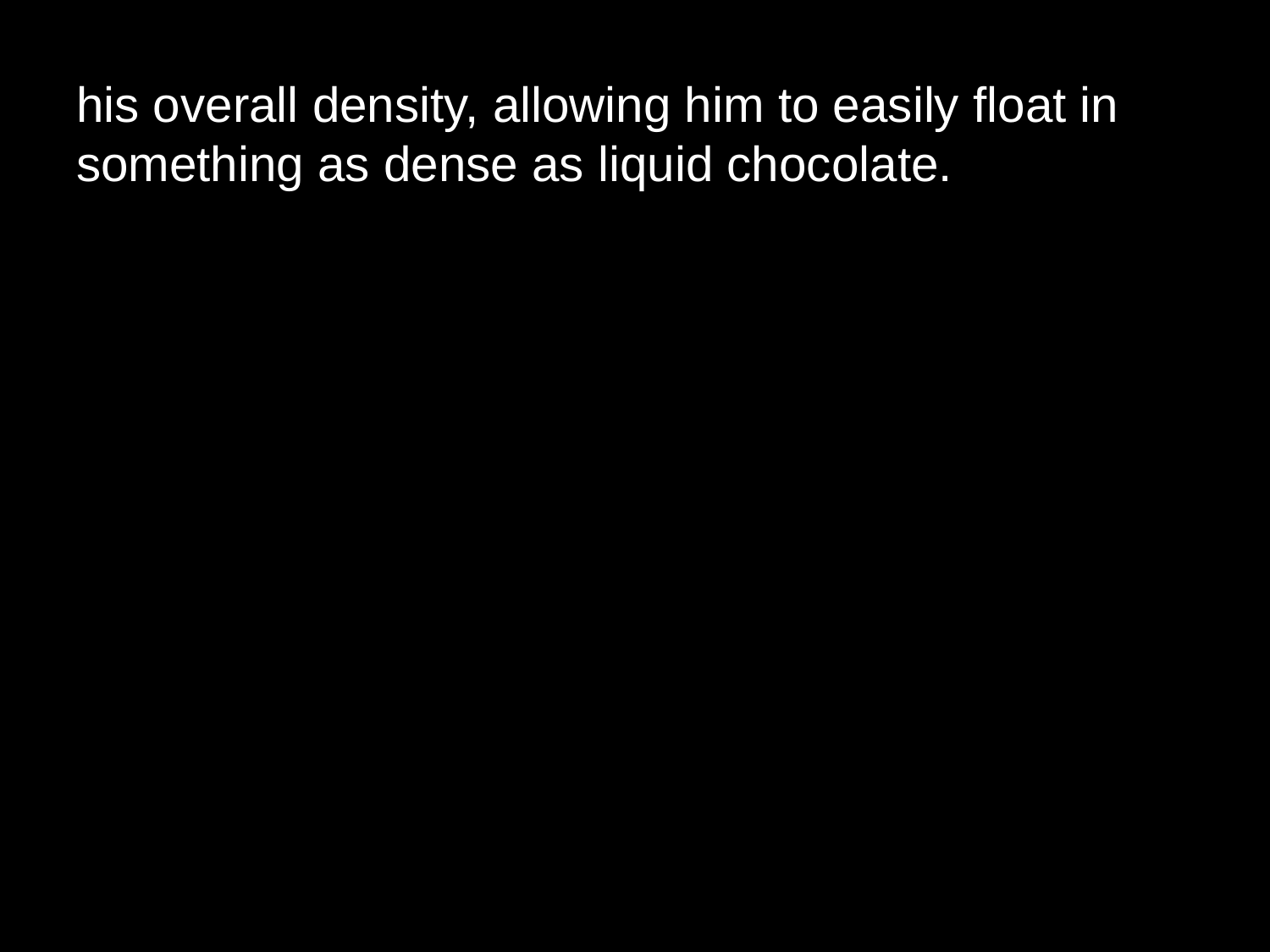

# his overall density, allowing him to easily float in something as dense as liquid chocolate.